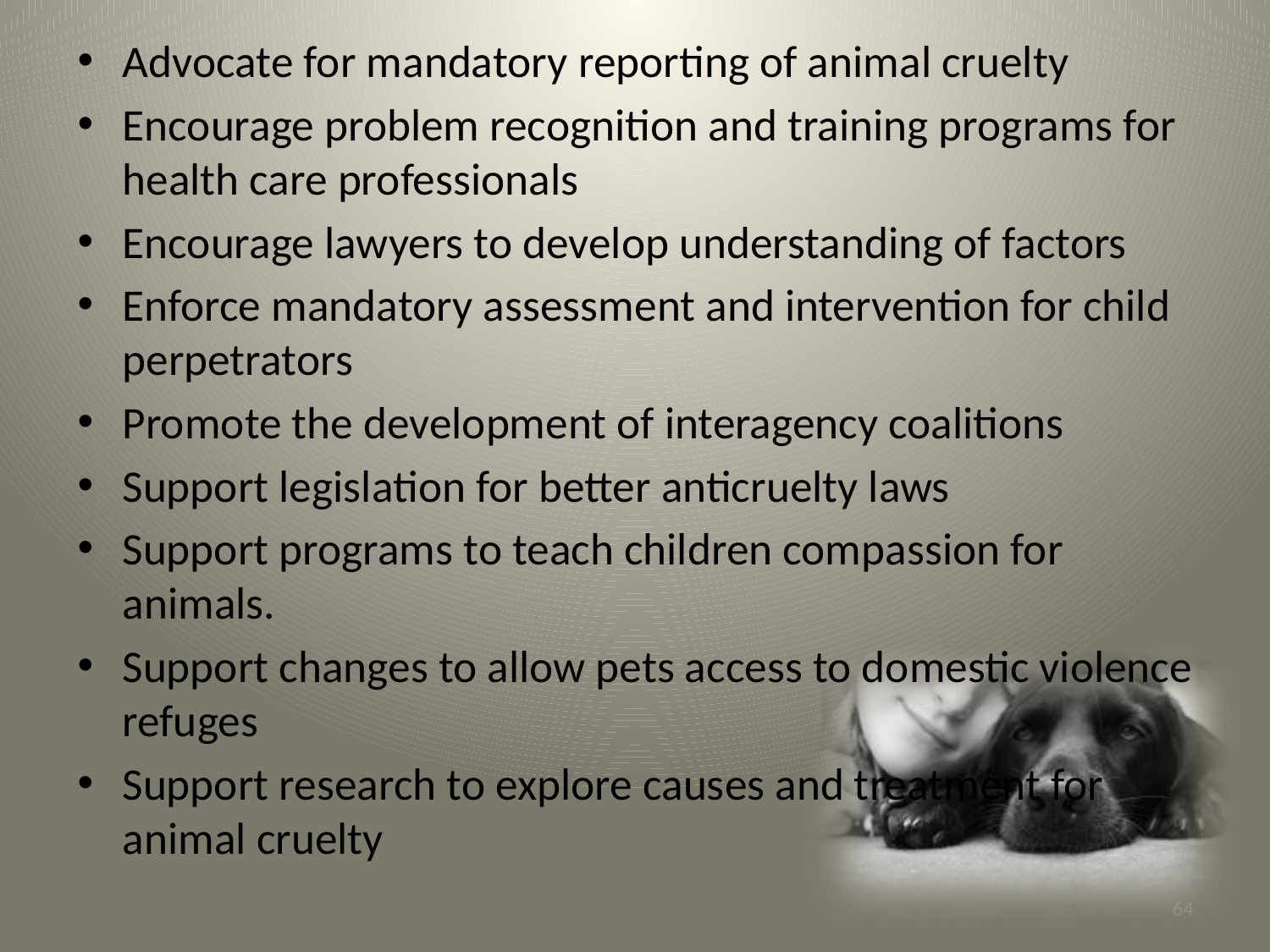

Advocate for mandatory reporting of animal cruelty
Encourage problem recognition and training programs for health care professionals
Encourage lawyers to develop understanding of factors
Enforce mandatory assessment and intervention for child perpetrators
Promote the development of interagency coalitions
Support legislation for better anticruelty laws
Support programs to teach children compassion for animals.
Support changes to allow pets access to domestic violence refuges
Support research to explore causes and treatment for animal cruelty
64